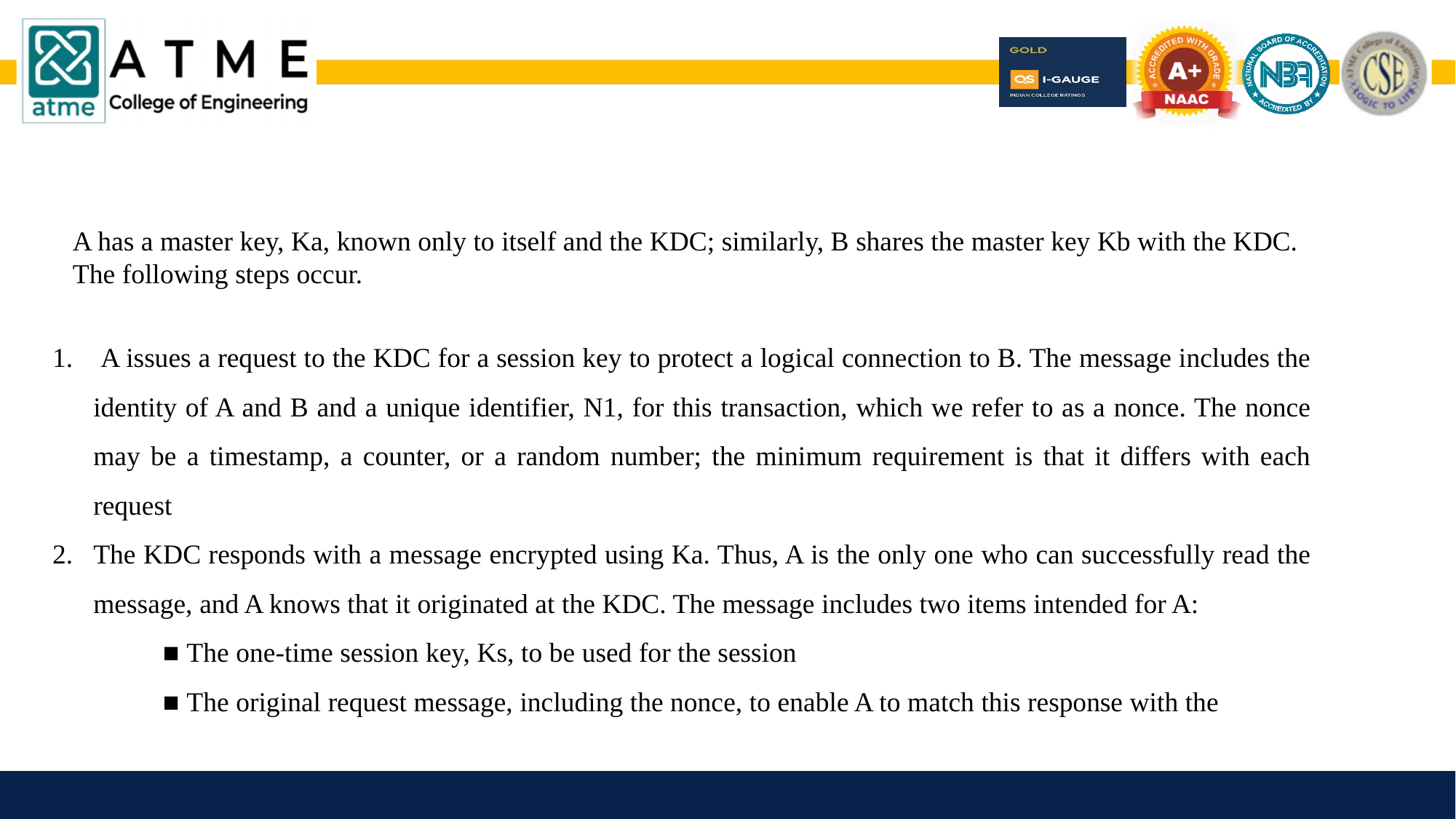

A has a master key, Ka, known only to itself and the KDC; similarly, B shares the master key Kb with the KDC. The following steps occur.
 A issues a request to the KDC for a session key to protect a logical connection to B. The message includes the identity of A and B and a unique identifier, N1, for this transaction, which we refer to as a nonce. The nonce may be a timestamp, a counter, or a random number; the minimum requirement is that it differs with each request
The KDC responds with a message encrypted using Ka. Thus, A is the only one who can successfully read the message, and A knows that it originated at the KDC. The message includes two items intended for A:
                ■ The one-time session key, Ks, to be used for the session
                ■ The original request message, including the nonce, to enable A to match this response with the